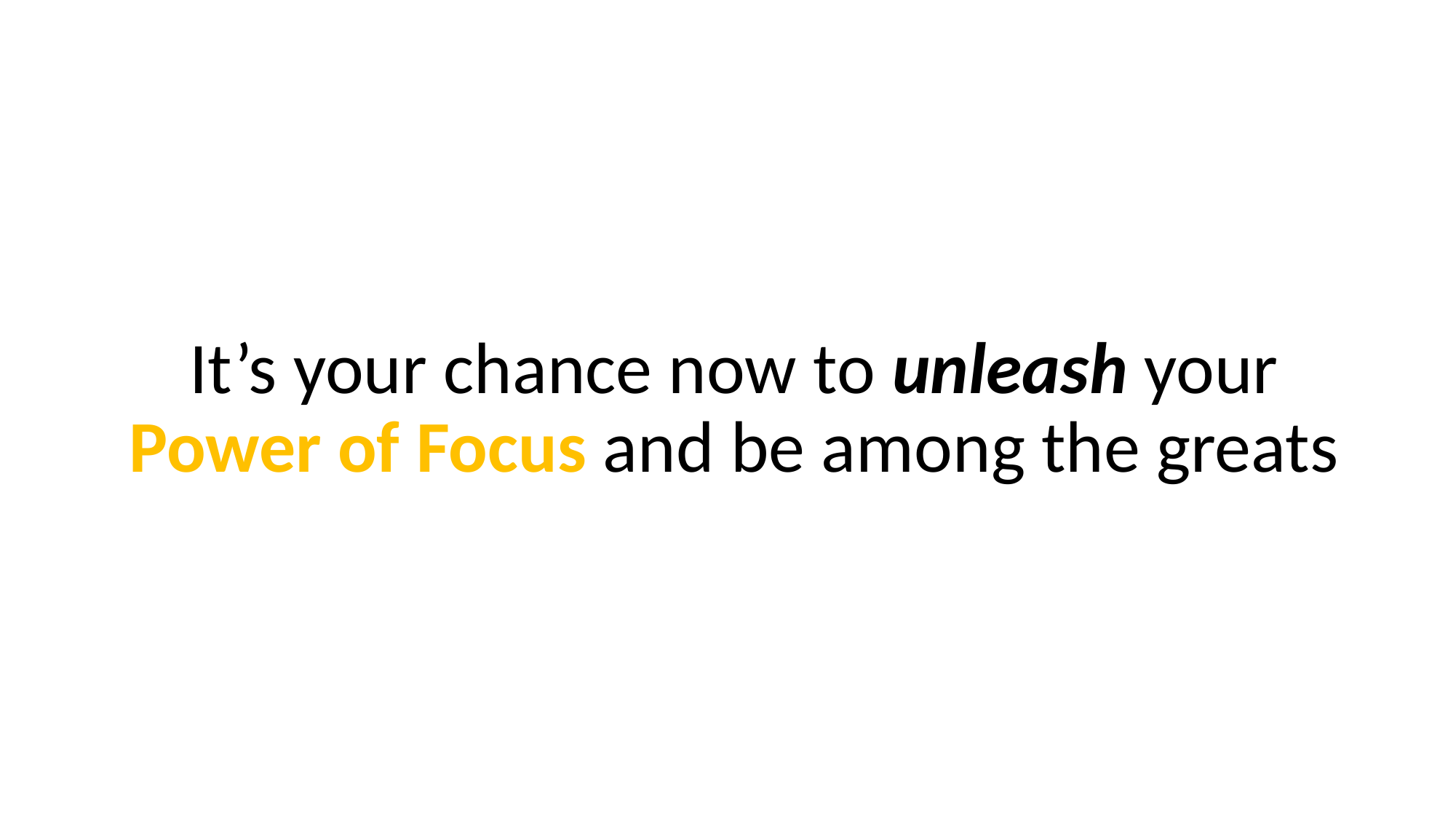

It’s your chance now to unleash your Power of Focus and be among the greats